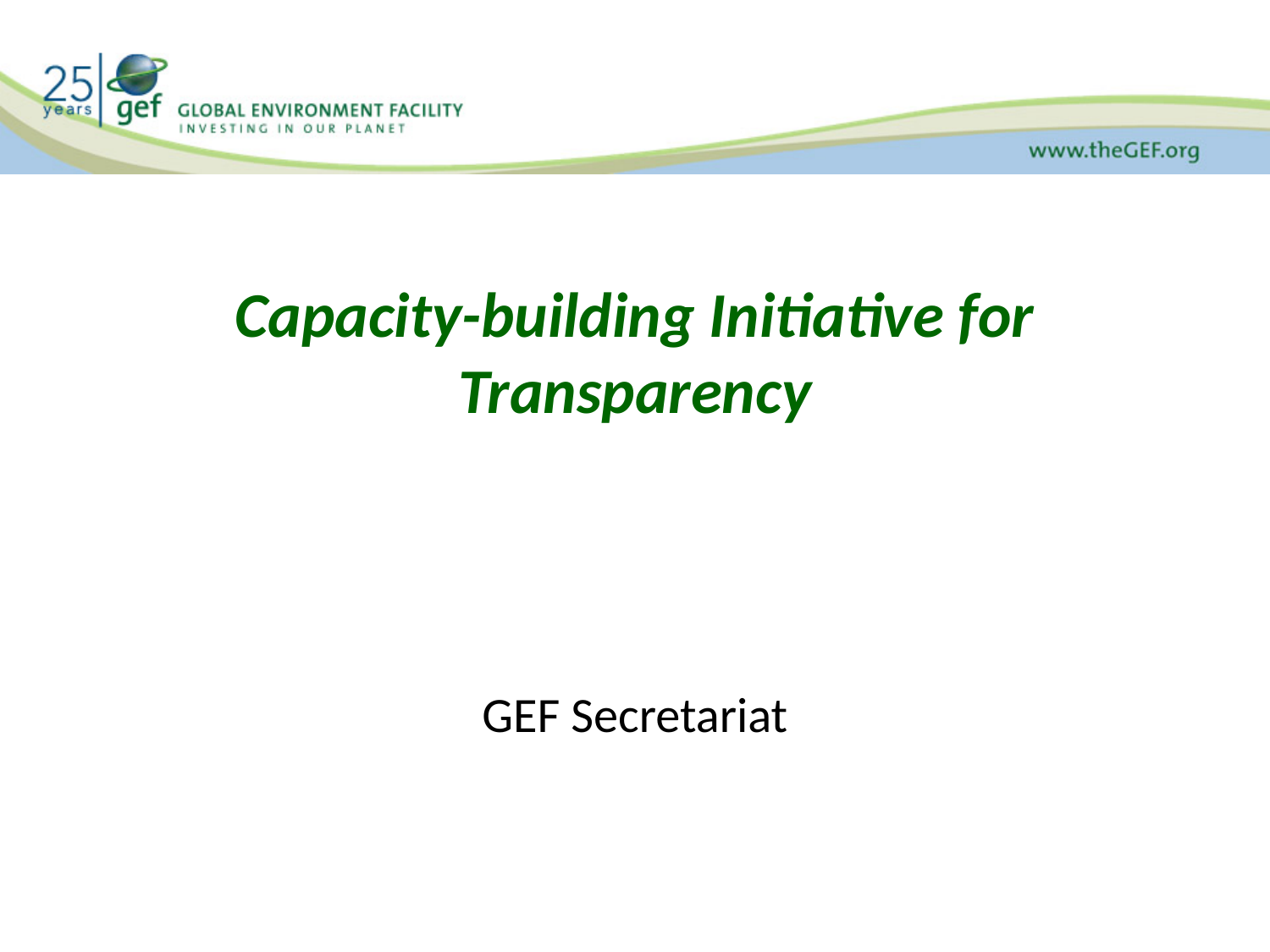

# Capacity-building Initiative for Transparency
GEF Secretariat